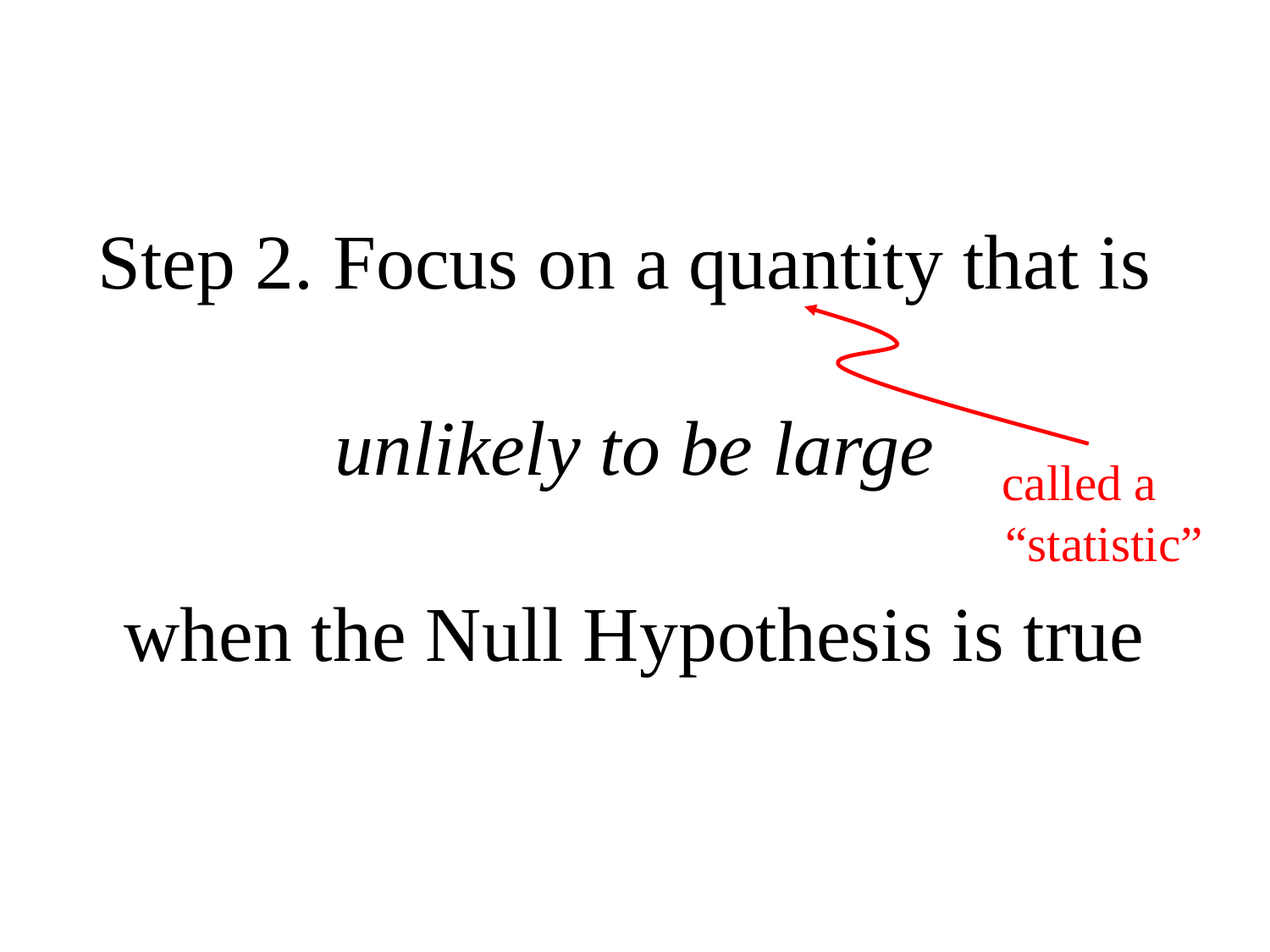

# Step 2. Focus on a quantity that is unlikely to be large when the Null Hypothesis is true

called a “statistic”